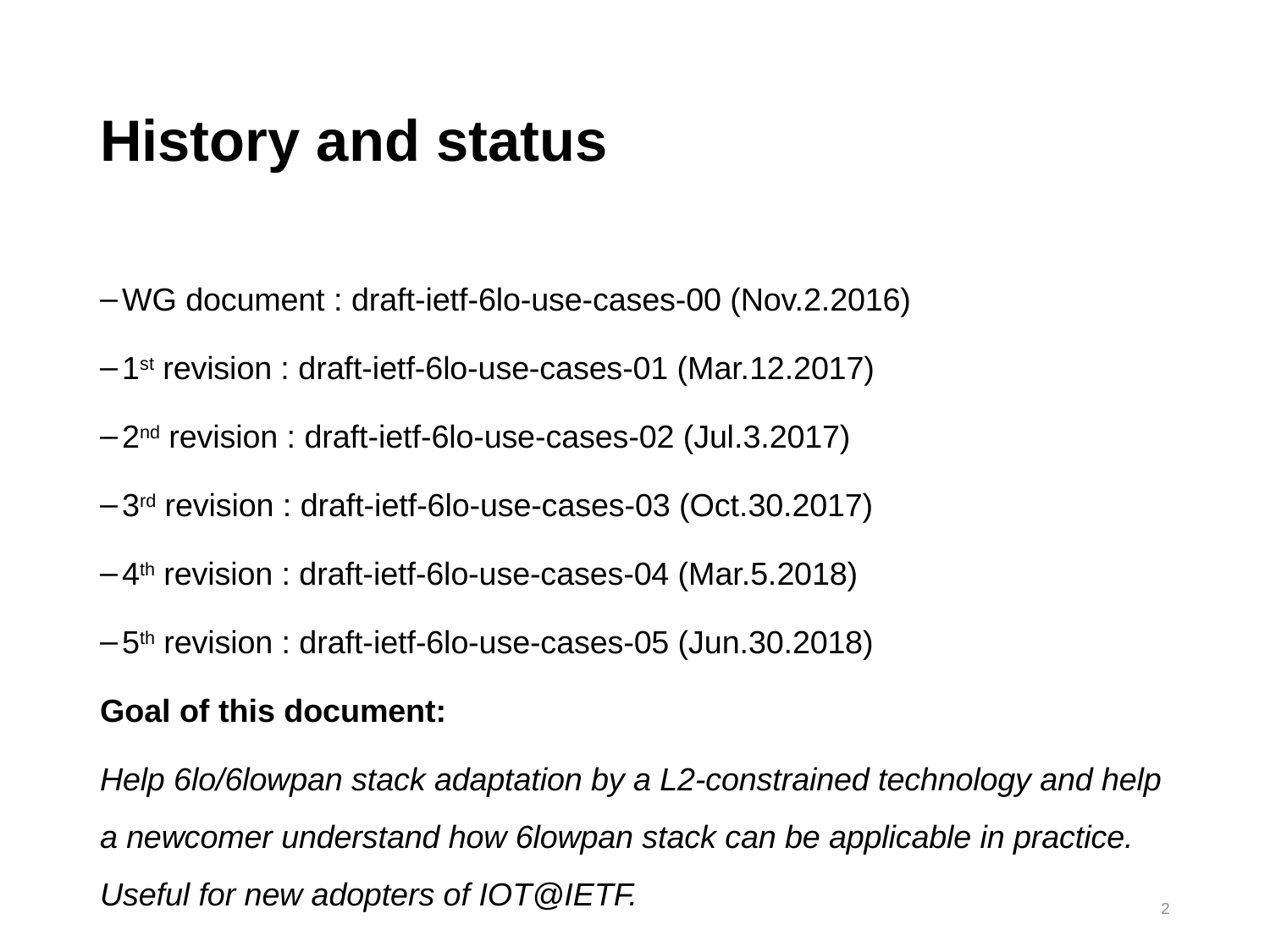

# History and status
WG document : draft-ietf-6lo-use-cases-00 (Nov.2.2016)
1st revision : draft-ietf-6lo-use-cases-01 (Mar.12.2017)
2nd revision : draft-ietf-6lo-use-cases-02 (Jul.3.2017)
3rd revision : draft-ietf-6lo-use-cases-03 (Oct.30.2017)
4th revision : draft-ietf-6lo-use-cases-04 (Mar.5.2018)
5th revision : draft-ietf-6lo-use-cases-05 (Jun.30.2018)
Goal of this document:
Help 6lo/6lowpan stack adaptation by a L2-constrained technology and help a newcomer understand how 6lowpan stack can be applicable in practice. Useful for new adopters of IOT@IETF.
2